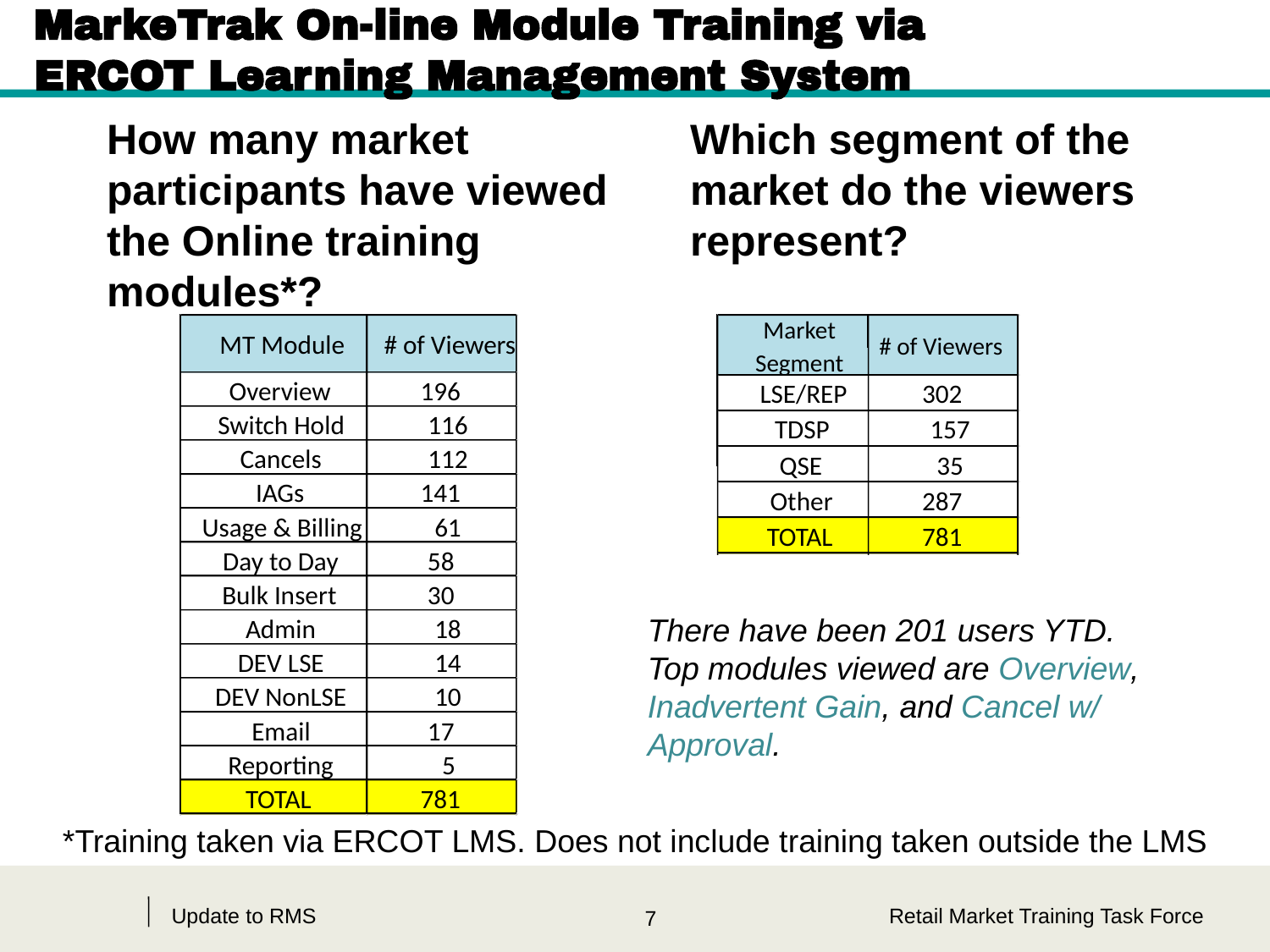

# MarkeTrak On-line Module Training via ERCOT Learning Management System
How many market participants have viewed the Online training modules*?

Which segment of the   market do the viewers represent?

MT Module
# of Viewers

Overview
196

Switch Hold
116

Cancels
112

IAGs
141

Usage & Billing
61

Day to Day
58

Bulk Insert
30

Admin
18

DEV LSE
14

DEV NonLSE
10

Email
17

Reporting
5

TOTAL
781

Market

# of Viewers
Segment

LSE/REP
302

TDSP
157

QSE
35

Other
287

TOTAL
781

There have been 201 users YTD.  Top modules viewed are Overview, Inadvertent Gain, and Cancel w/ Approval.
*Training taken via ERCOT LMS. Does not include training taken outside the LMS

Update to RMS
Retail Market Training Task Force